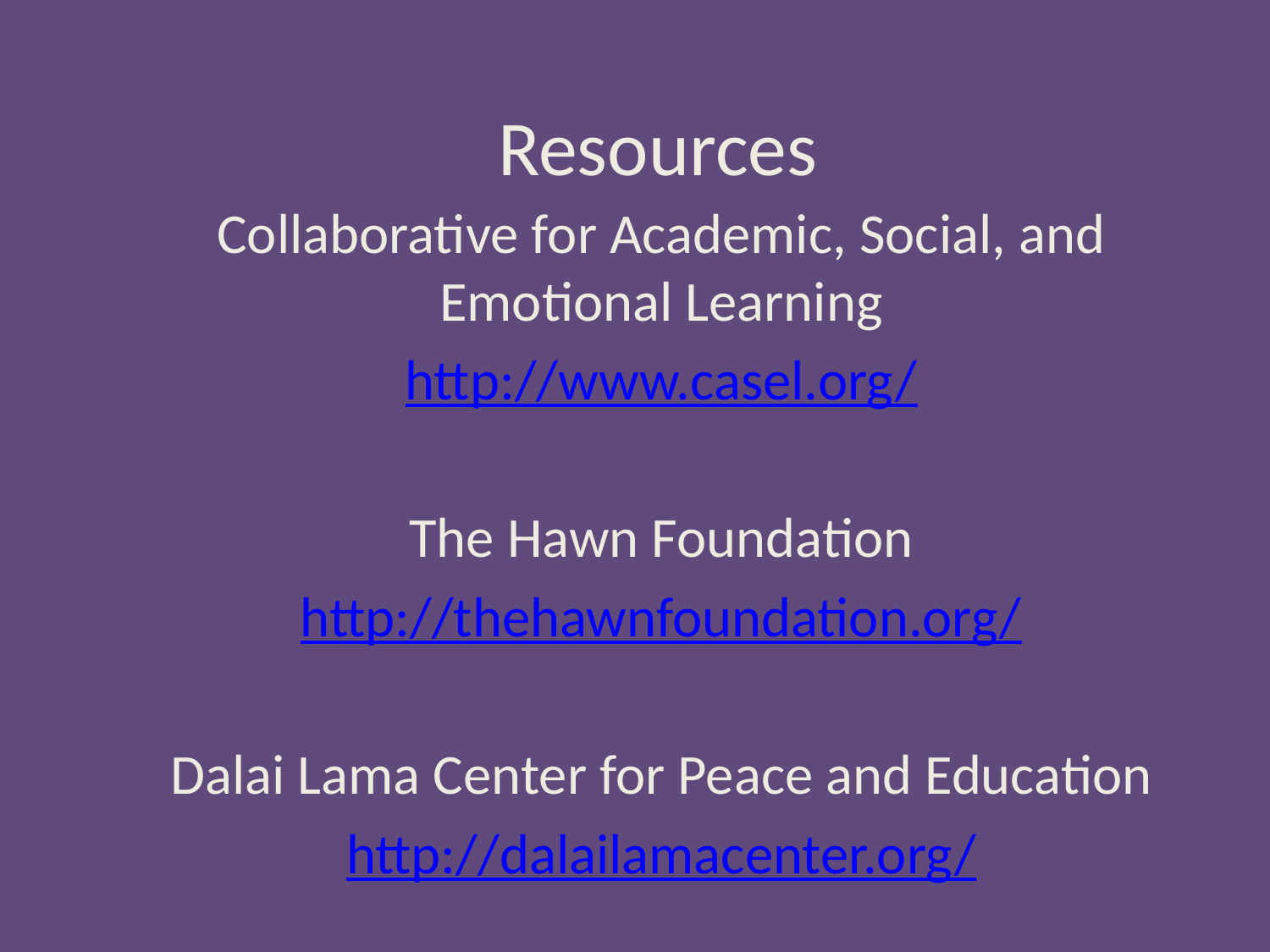

# Resources
Collaborative for Academic, Social, and Emotional Learning
http://www.casel.org/

The Hawn Foundation
http://thehawnfoundation.org/

Dalai Lama Center for Peace and Education
http://dalailamacenter.org/